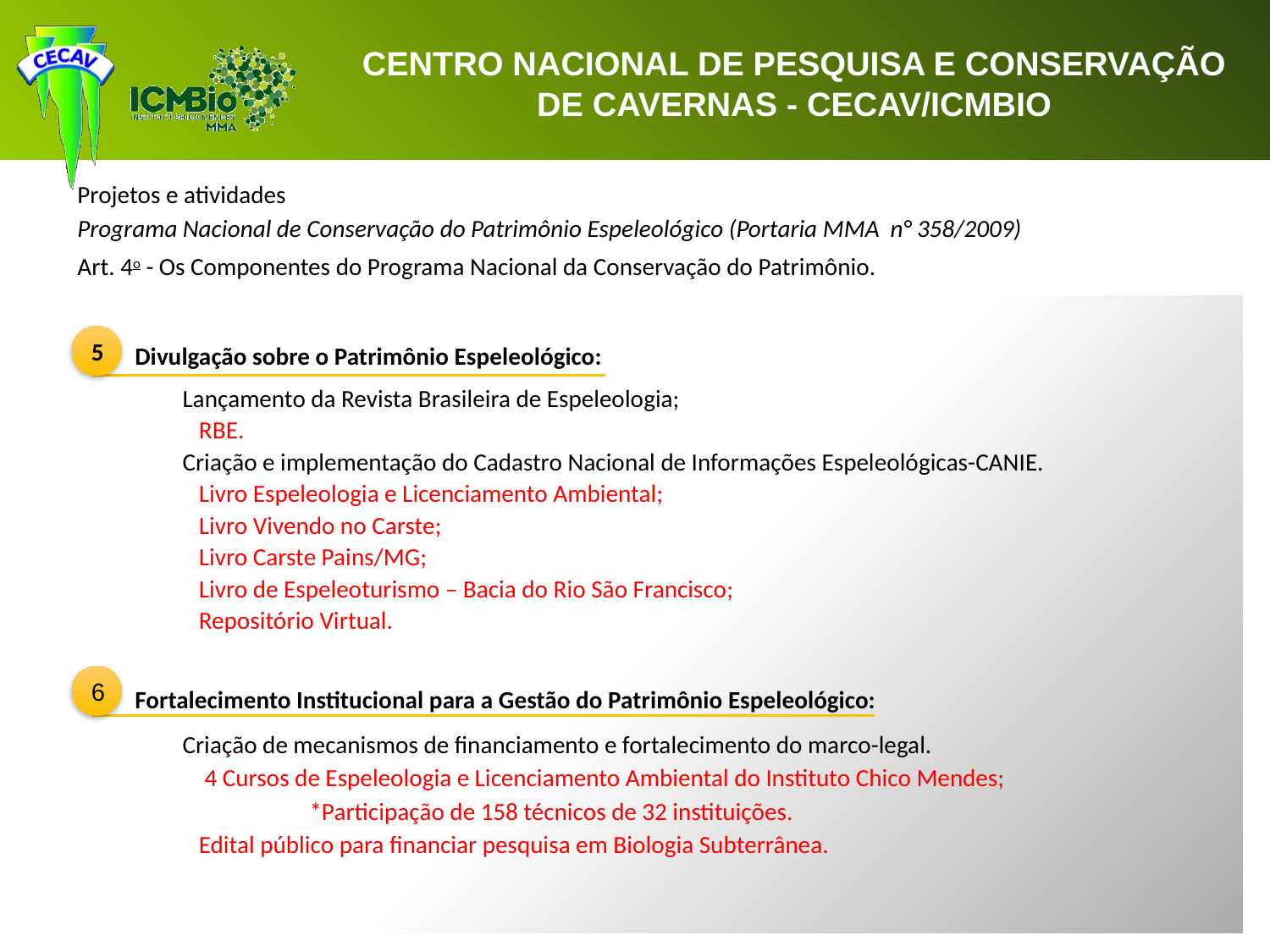

5
Divulgação sobre o Patrimônio Espeleológico:
	Lançamento da Revista Brasileira de Espeleologia;
	   RBE.
	Criação e implementação do Cadastro Nacional de Informações Espeleológicas-CANIE.
	   Livro Espeleologia e Licenciamento Ambiental;
	   Livro Vivendo no Carste;
	   Livro Carste Pains/MG;
	   Livro de Espeleoturismo – Bacia do Rio São Francisco;
	   Repositório Virtual.
6
Fortalecimento Institucional para a Gestão do Patrimônio Espeleológico:
	Criação de mecanismos de financiamento e fortalecimento do marco-legal.
	    4 Cursos de Espeleologia e Licenciamento Ambiental do Instituto Chico Mendes;
		*Participação de 158 técnicos de 32 instituições.
	   Edital público para financiar pesquisa em Biologia Subterrânea.